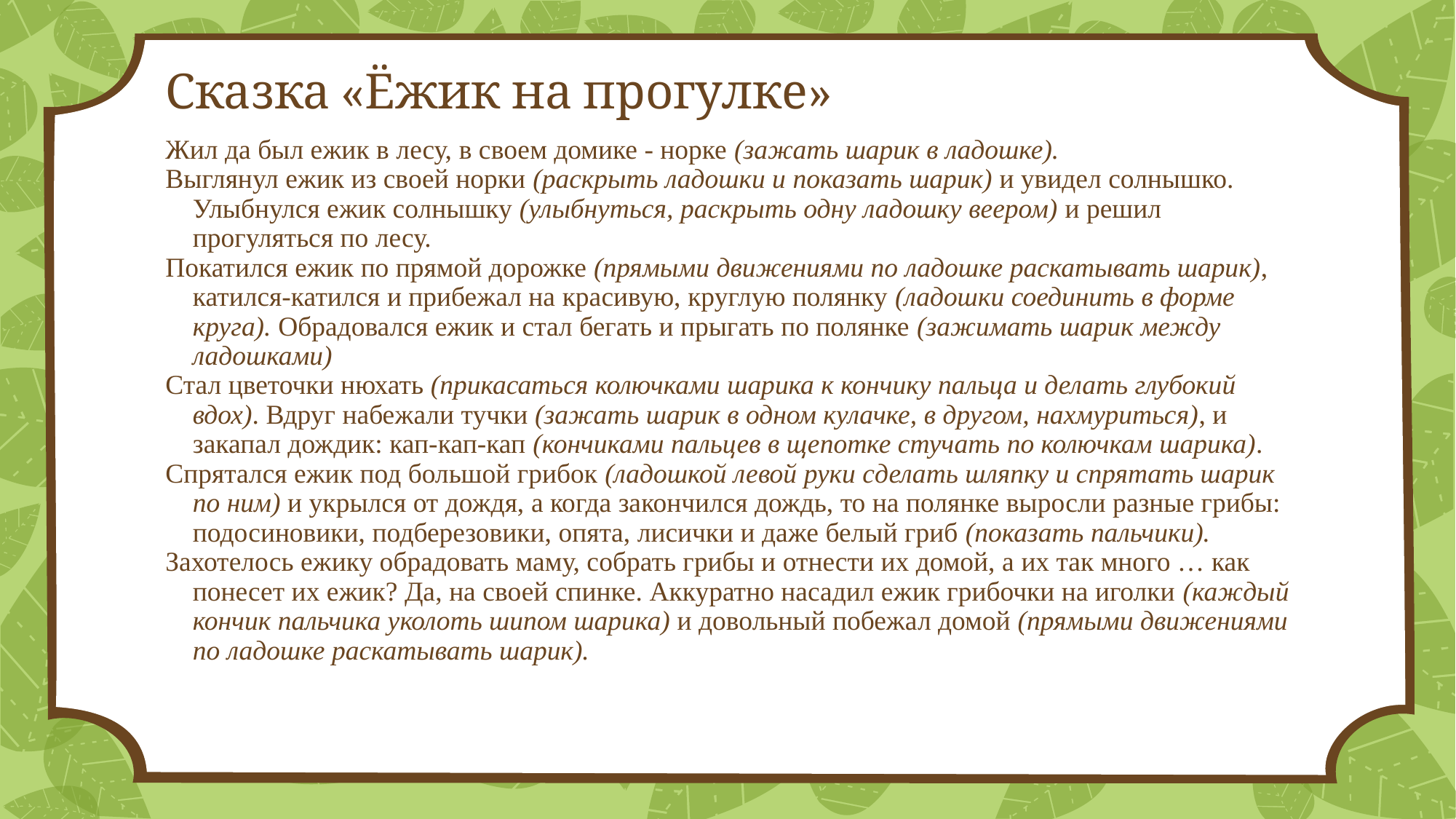

# Сказка «Ёжик на прогулке»
Жил да был ежик в лесу, в своем домике - норке (зажать шарик в ладошке).
Выглянул ежик из своей норки (раскрыть ладошки и показать шарик) и увидел солнышко. Улыбнулся ежик солнышку (улыбнуться, раскрыть одну ладошку веером) и решил прогуляться по лесу.
Покатился ежик по прямой дорожке (прямыми движениями по ладошке раскатывать шарик), катился-катился и прибежал на красивую, круглую полянку (ладошки соединить в форме круга). Обрадовался ежик и стал бегать и прыгать по полянке (зажимать шарик между ладошками)
Стал цветочки нюхать (прикасаться колючками шарика к кончику пальца и делать глубокий вдох). Вдруг набежали тучки (зажать шарик в одном кулачке, в другом, нахмуриться), и закапал дождик: кап-кап-кап (кончиками пальцев в щепотке стучать по колючкам шарика).
Спрятался ежик под большой грибок (ладошкой левой руки сделать шляпку и спрятать шарик по ним) и укрылся от дождя, а когда закончился дождь, то на полянке выросли разные грибы: подосиновики, подберезовики, опята, лисички и даже белый гриб (показать пальчики).
Захотелось ежику обрадовать маму, собрать грибы и отнести их домой, а их так много … как понесет их ежик? Да, на своей спинке. Аккуратно насадил ежик грибочки на иголки (каждый кончик пальчика уколоть шипом шарика) и довольный побежал домой (прямыми движениями по ладошке раскатывать шарик).